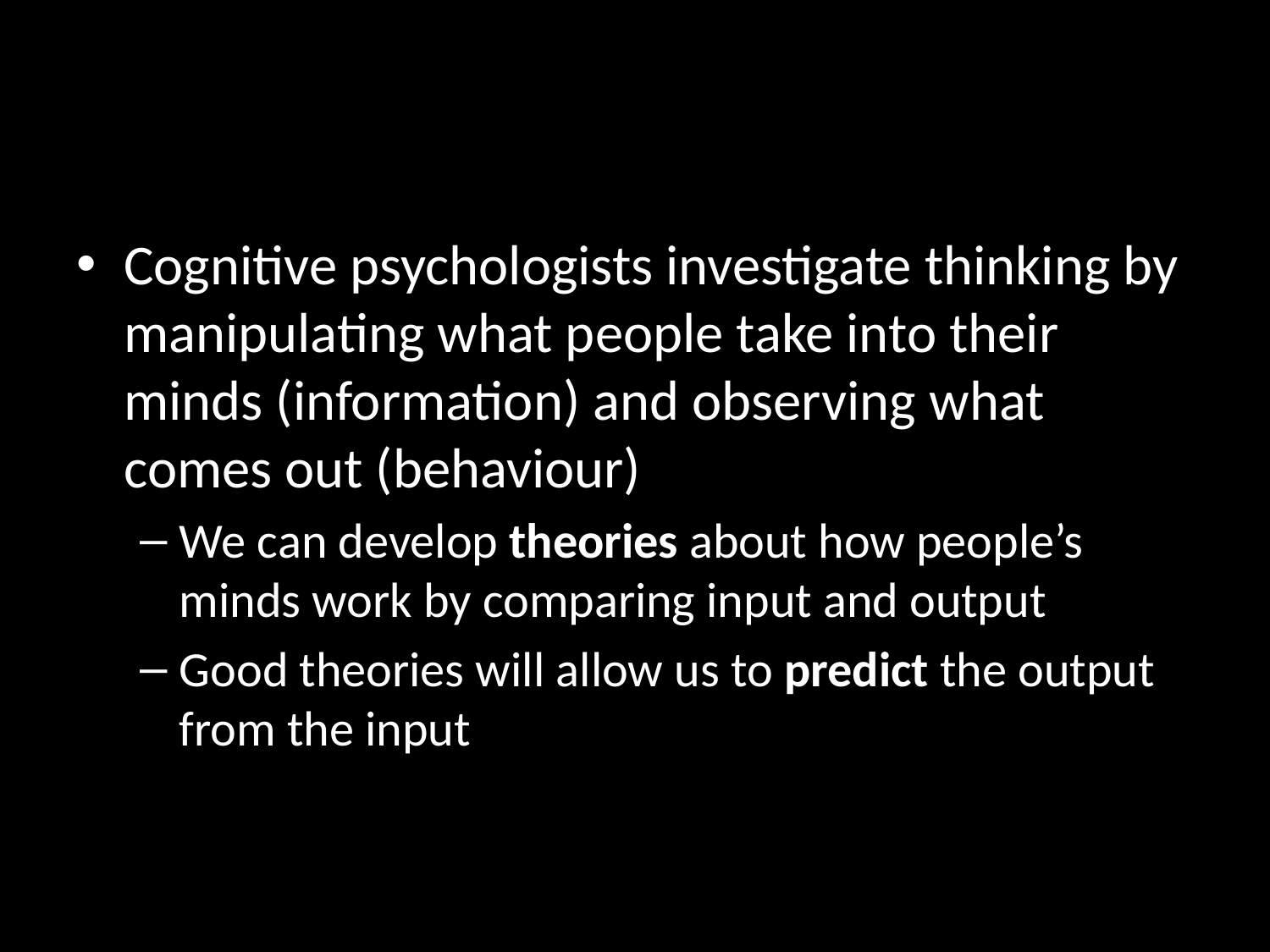

#
Cognitive psychologists investigate thinking by manipulating what people take into their minds (information) and observing what comes out (behaviour)
We can develop theories about how people’s minds work by comparing input and output
Good theories will allow us to predict the output from the input